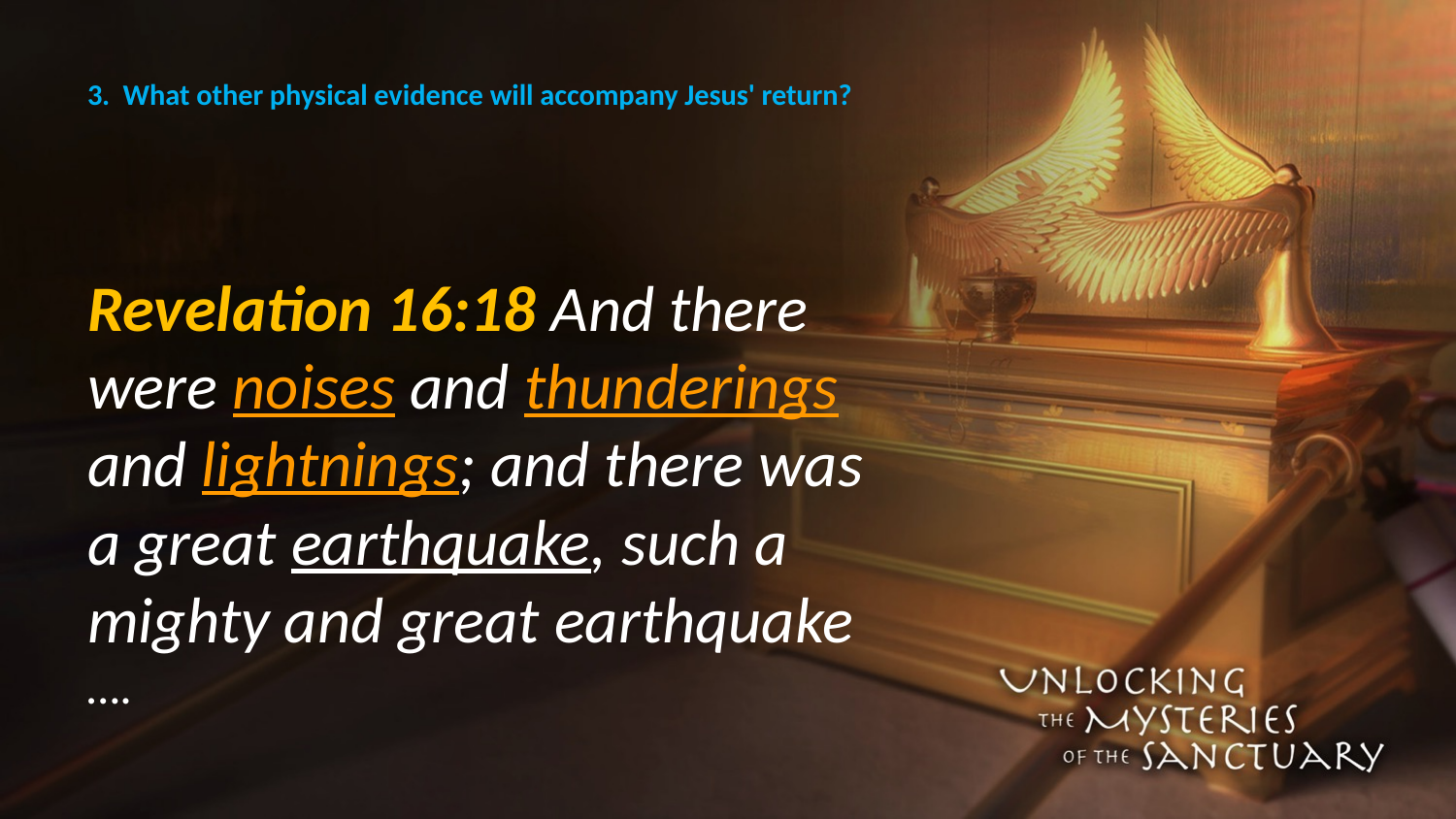

# 3.  What other physical evidence will accompany Jesus' return?

Revelation 16:18 And there were noises and thunderings and lightnings; and there was a great earthquake, such a mighty and great earthquake ….